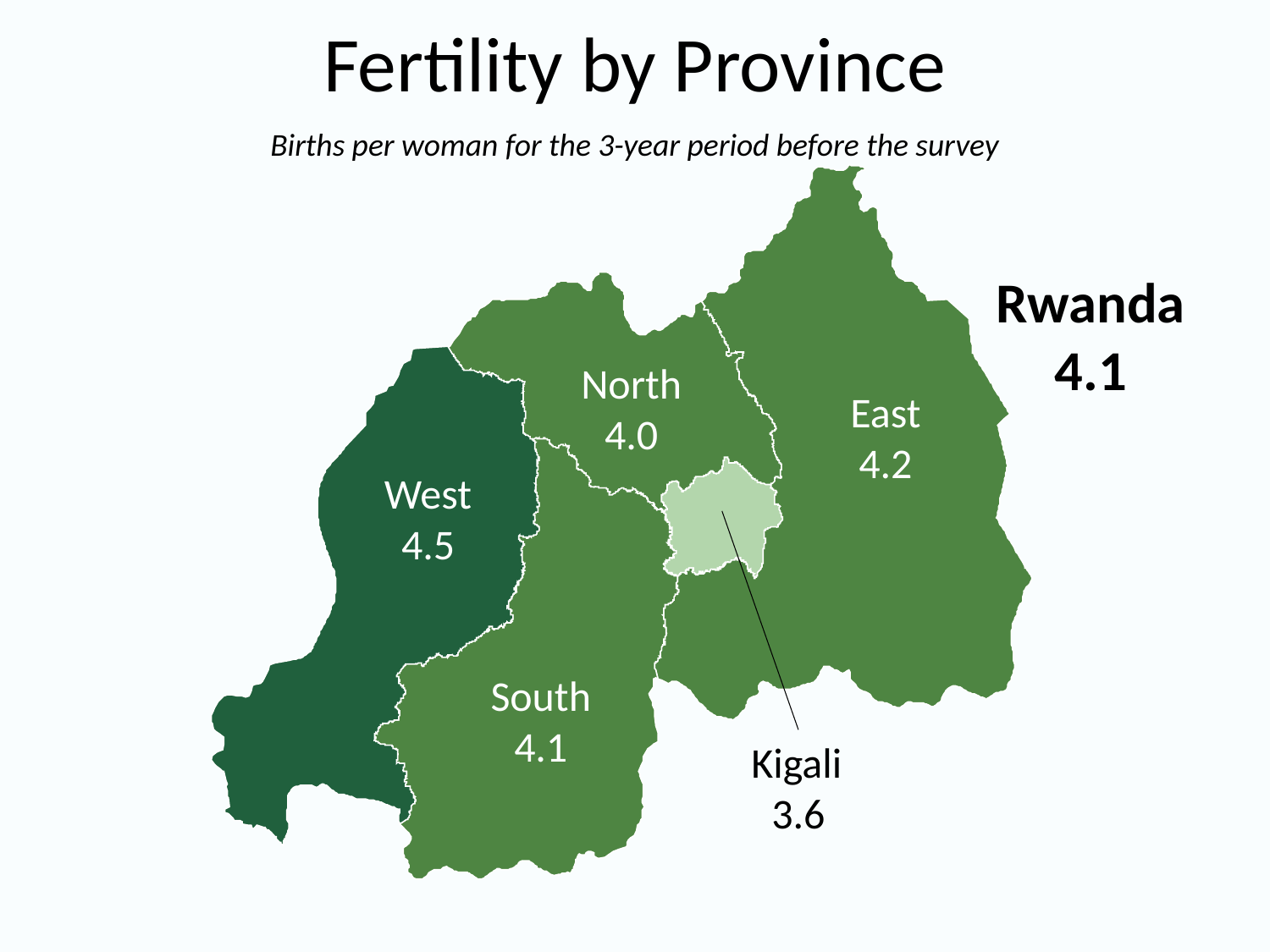

# Fertility by Province
Births per woman for the 3-year period before the survey

Rwanda
4.1
North
4.0
East
4.2
West
4.5
South
4.1
Kigali
3.6